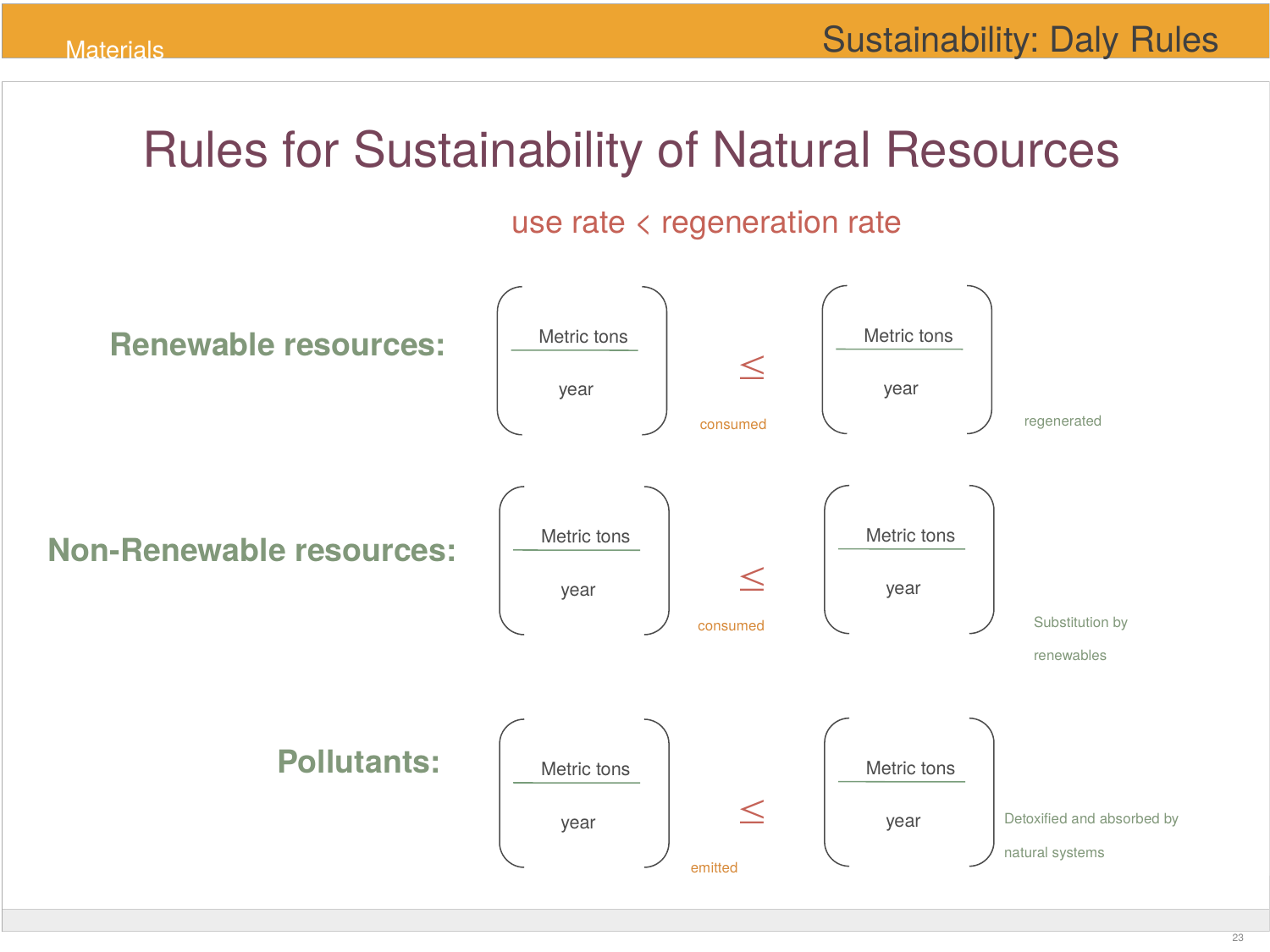

# Sustainability: Daly Rules
Rules for Sustainability of Natural Resources
use rate < regeneration rate
≤

Metric tons
Metric tons
Renewable resources:
year
year
regenerated
consumed

Metric tons
Metric tons
≤
Non-Renewable resources:
year
year
Substitution by
renewables
consumed

Metric tons
Metric tons
≤
Pollutants:
year
year
Detoxified and absorbed by natural systems
emitted
23